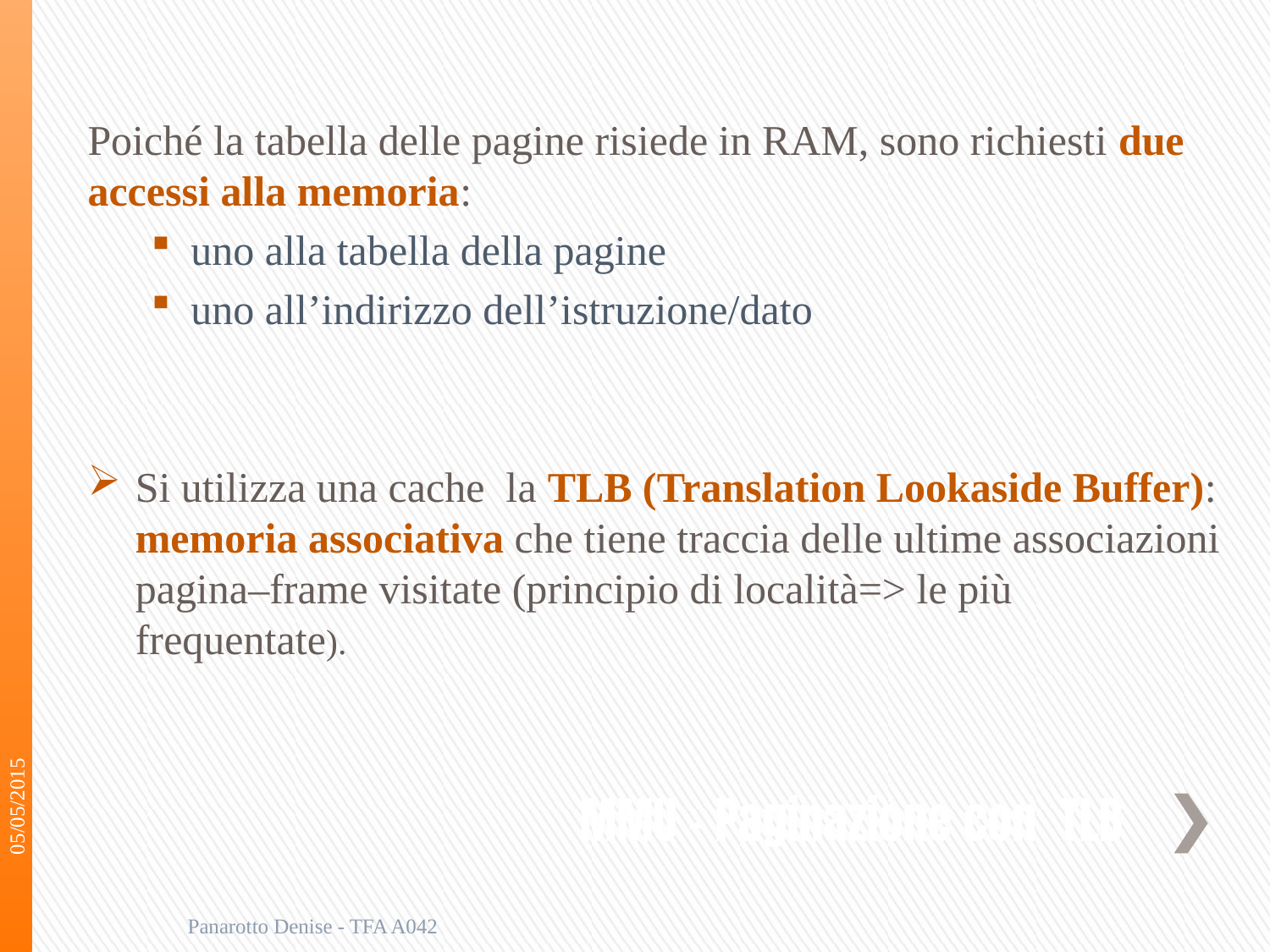

Poiché la tabella delle pagine risiede in RAM, sono richiesti due accessi alla memoria:
uno alla tabella della pagine
uno all’indirizzo dell’istruzione/dato

Si utilizza una cache  la TLB (Translation Lookaside Buffer): memoria associativa che tiene traccia delle ultime associazioni pagina–frame visitate (principio di località=> le più frequentate).
05/05/2015

MMU – Paginazione con  TLB
Panarotto Denise - TFA A042